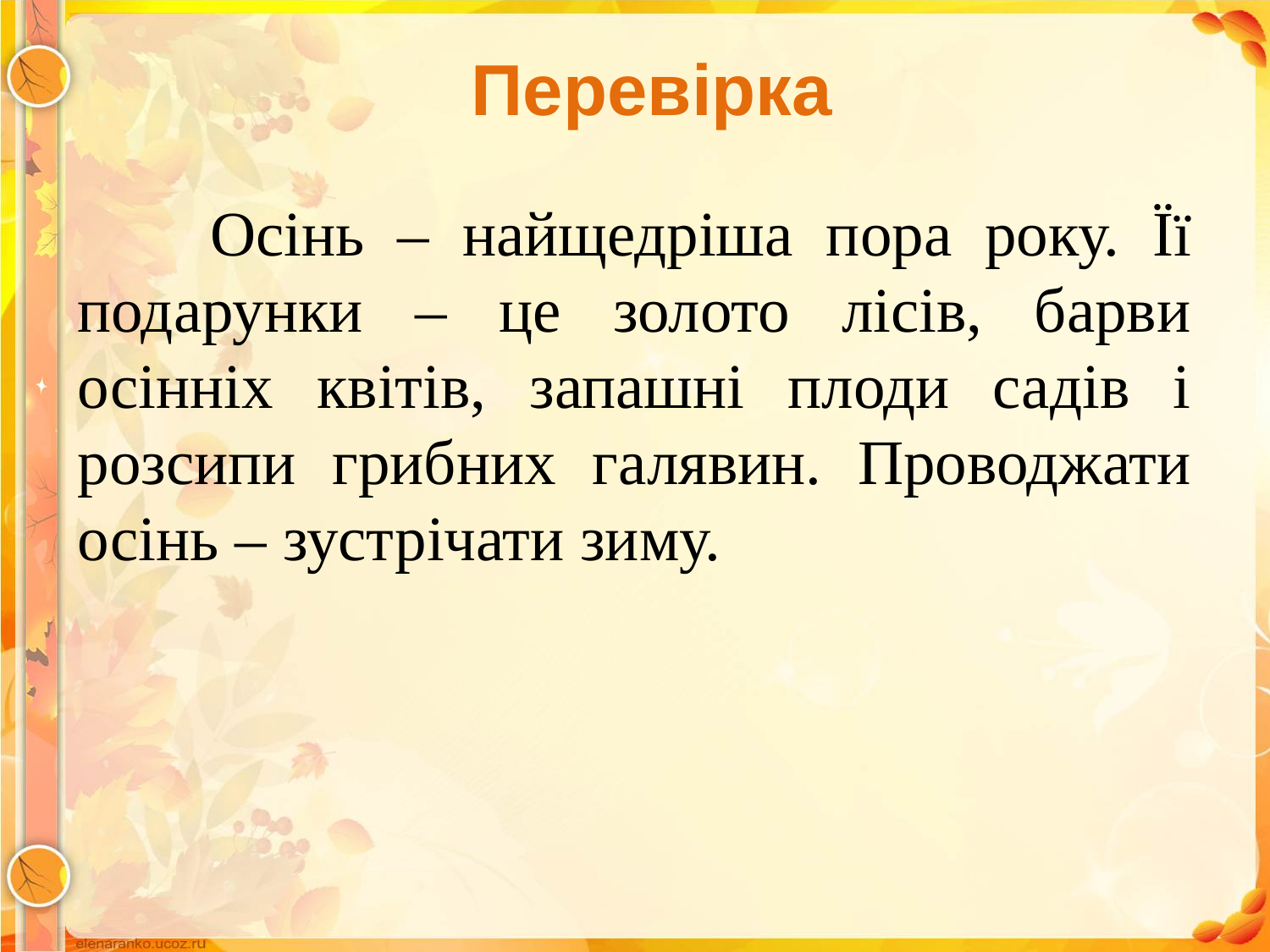

# Перевірка
    Осінь – найщедріша пора року. Її подарунки – це золото лісів, барви осінніх квітів, запашні плоди садів і розсипи грибних галявин. Проводжати осінь – зустрічати зиму.